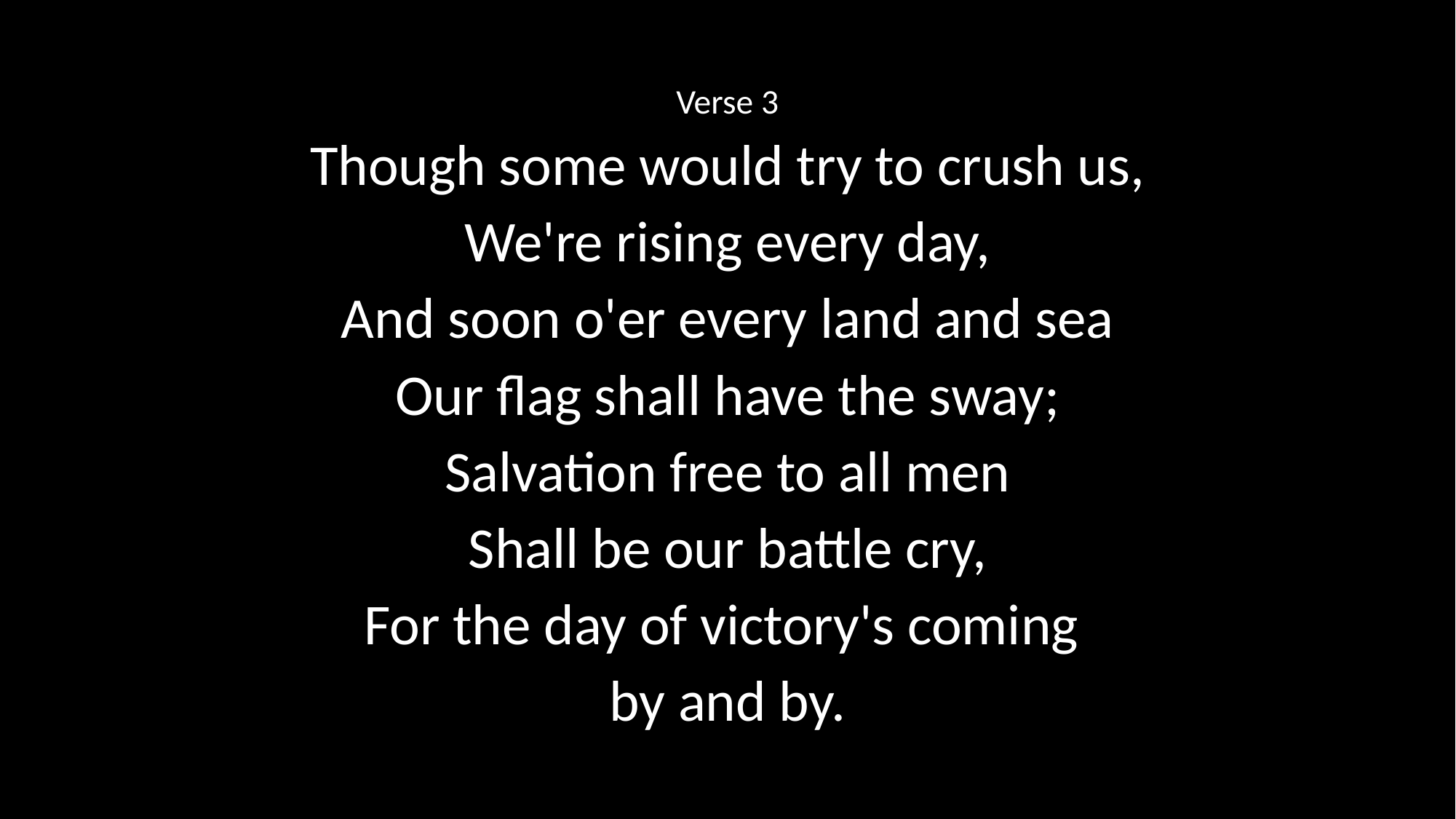

Verse 3
Though some would try to crush us,
We're rising every day,
And soon o'er every land and sea
Our flag shall have the sway;
Salvation free to all men
Shall be our battle cry,
For the day of victory's coming
by and by.